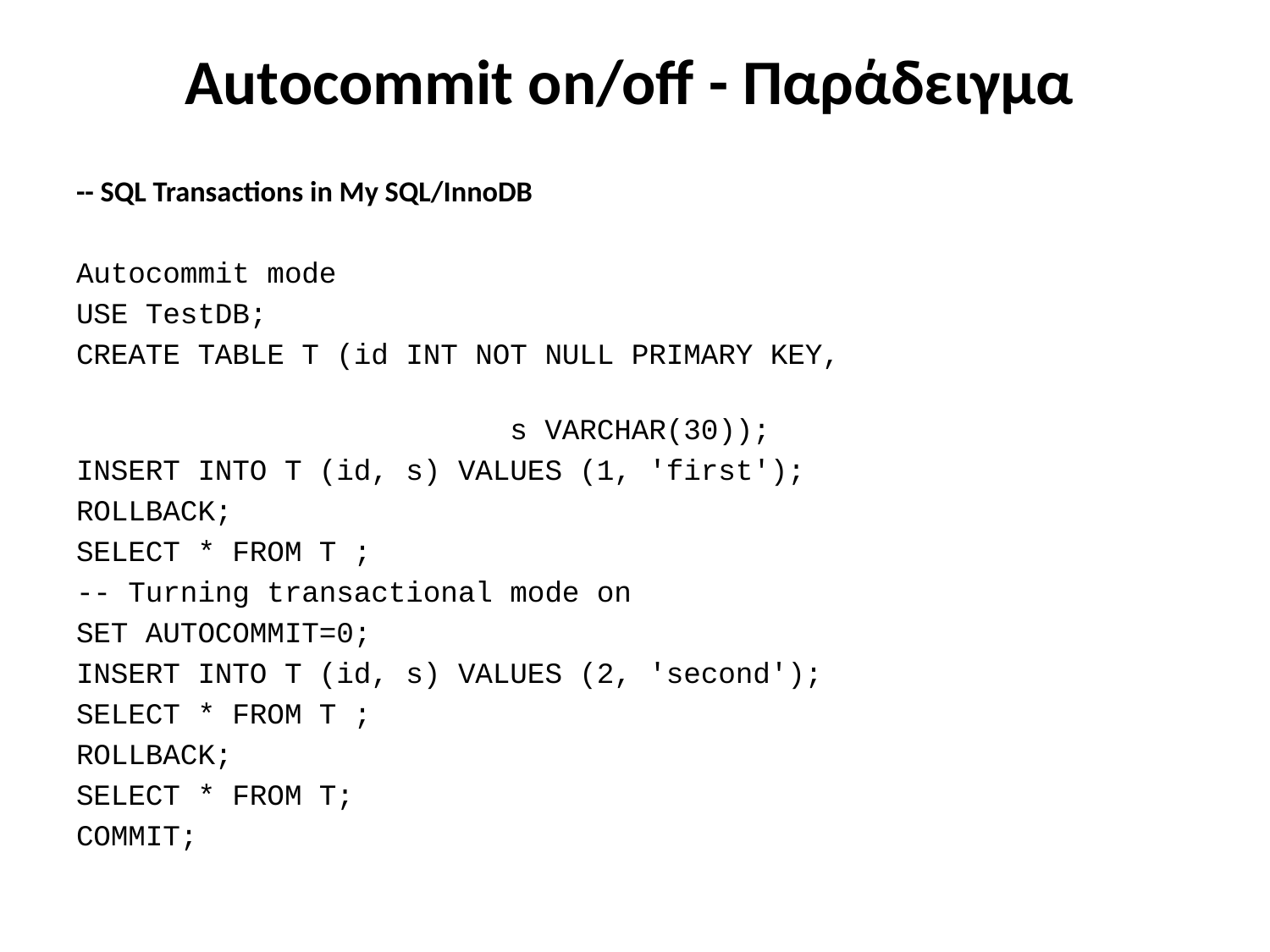

# Autocommit on/off - Παράδειγμα
-- SQL Transactions in My SQL/InnoDB

Autocommit mode
USE TestDB;
CREATE TABLE T (id INT NOT NULL PRIMARY KEY,
                         s VARCHAR(30));
INSERT INTO T (id, s) VALUES (1, 'first');
ROLLBACK;
SELECT * FROM T ;
-- Turning transactional mode on
SET AUTOCOMMIT=0;
INSERT INTO T (id, s) VALUES (2, 'second');
SELECT * FROM T ;
ROLLBACK;
SELECT * FROM T;
COMMIT;